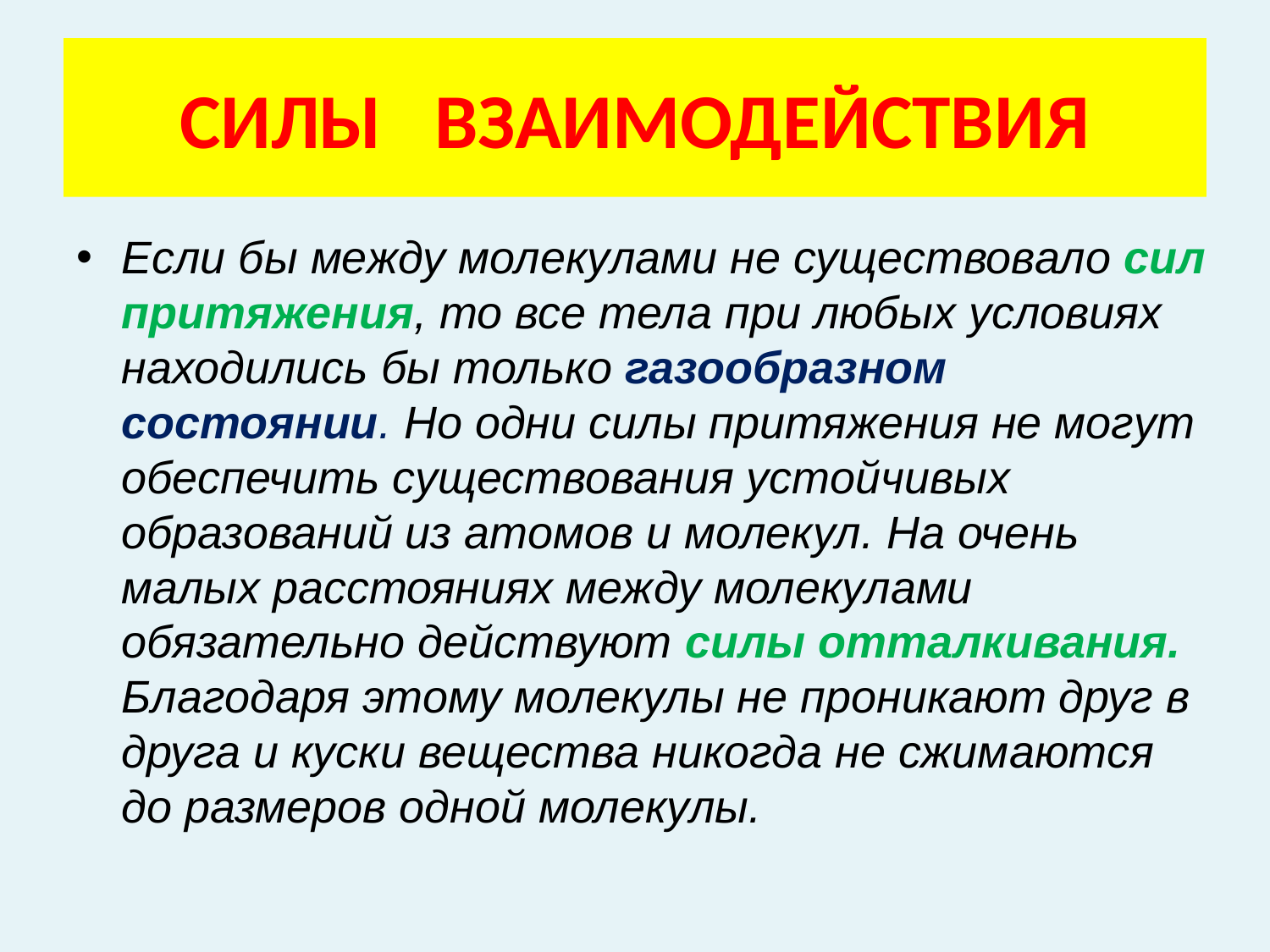

# СИЛЫ   ВЗАИМОДЕЙСТВИЯ
Если бы между молекулами не существовало сил притяжения, то все тела при любых условиях находились бы только газообразном состоянии. Но одни силы притяжения не могут обеспечить существования устойчивых образований из атомов и молекул. На очень малых расстояниях между молекулами обязательно действуют силы отталкивания. Благодаря этому молекулы не проникают друг в друга и куски вещества никогда не сжимаются до размеров одной молекулы.